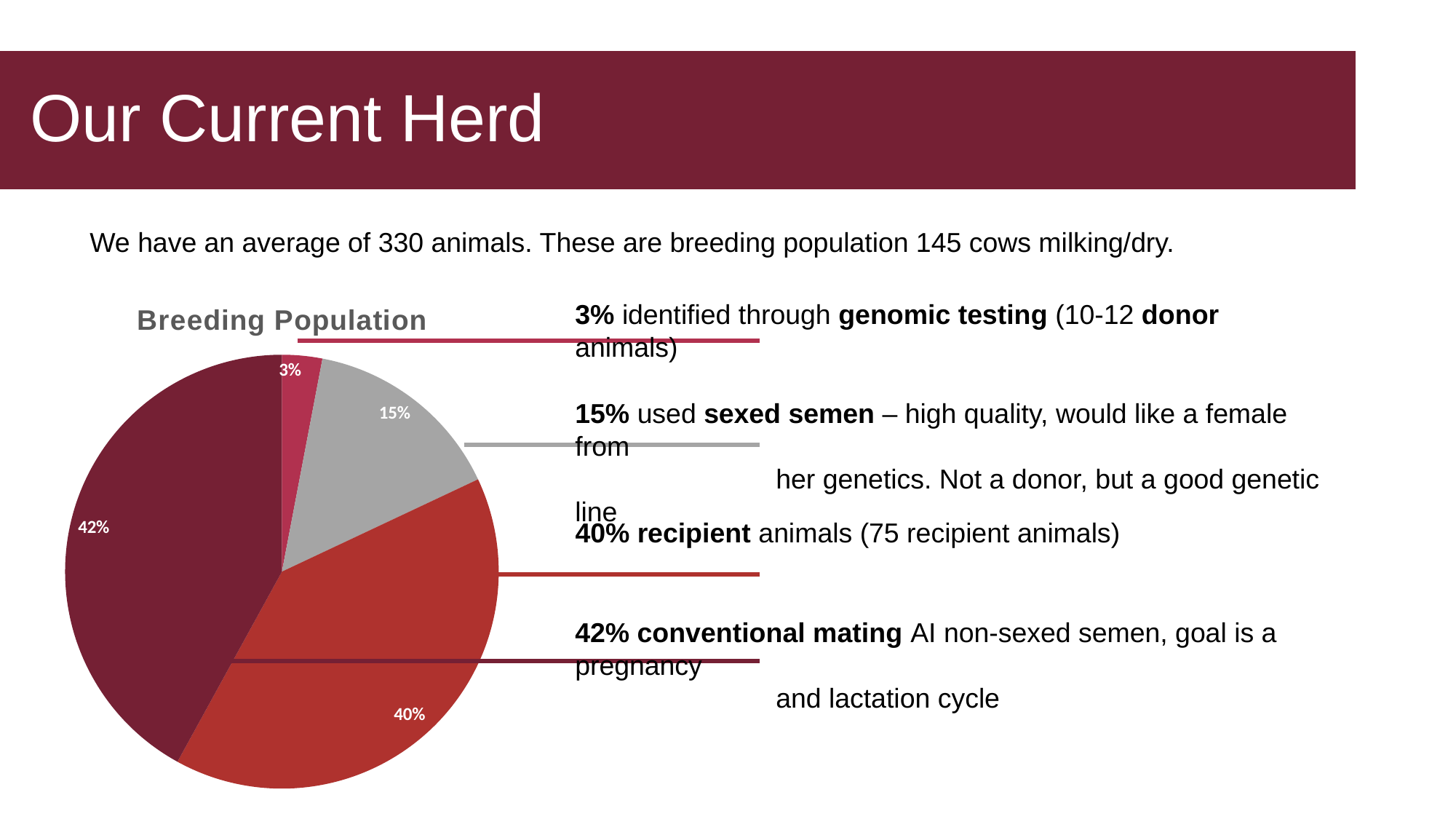

# Our Current Herd

We have an average of 330 animals. These are breeding population 145 cows milking/dry.

### Chart: Breeding Population

| Category | Breeding Population |
|---|---|
| 1st Qtr | 3.0 |
| 2nd Qtr | 15.0 |
| 3rd Qtr | 40.0 |
| 4th Qtr | 42.0 |
3% identified through genomic testing (10-12 donor animals)
15% used sexed semen – high quality, would like a female from
	            her genetics. Not a donor, but a good genetic line
40% recipient animals (75 recipient animals)
42% conventional mating AI non-sexed semen, goal is a pregnancy
	            and lactation cycle